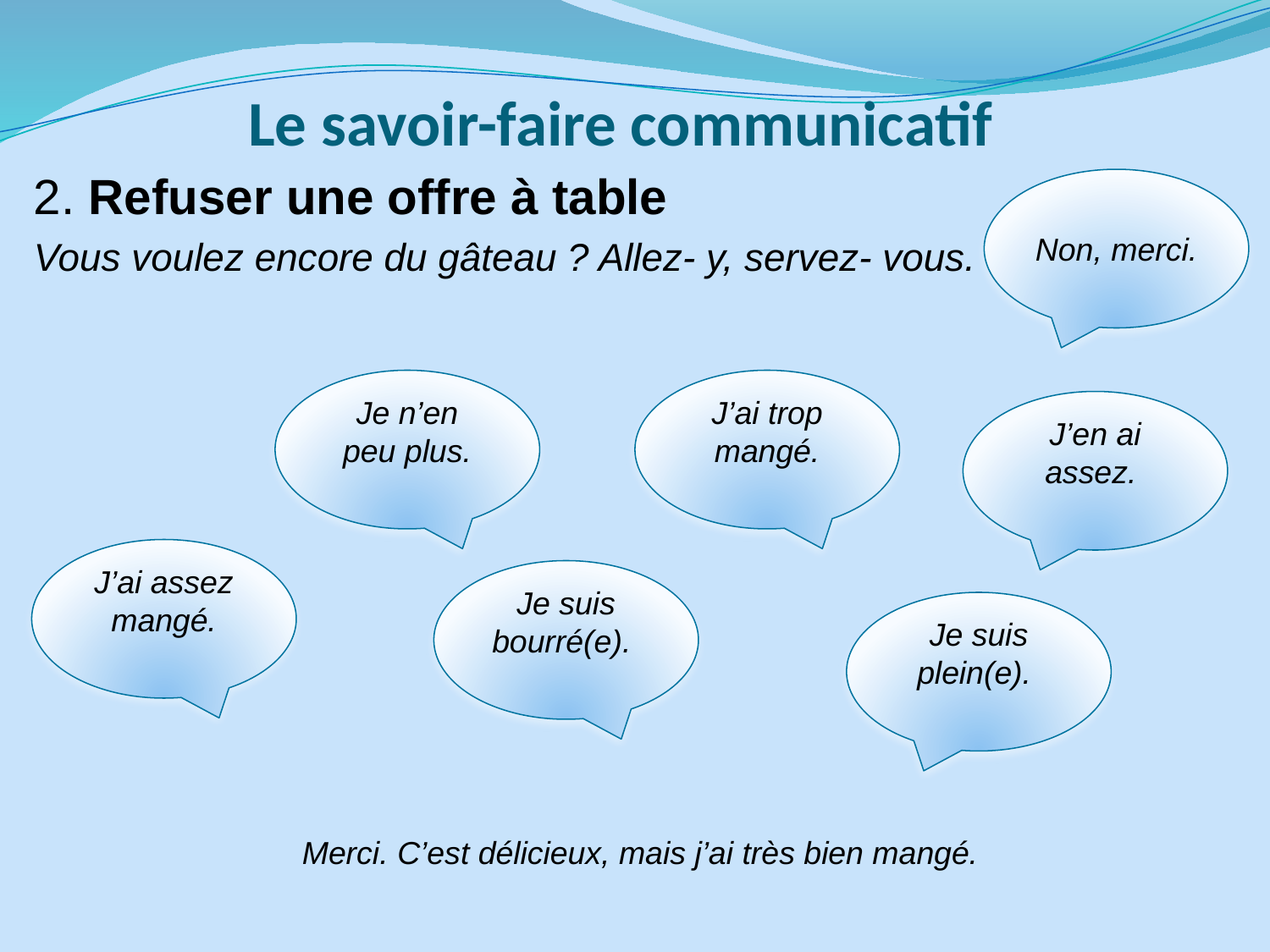

# Le savoir-faire communicatif
2. Refuser une offre à table
Vous voulez encore du gâteau ? Allez- y, servez- vous.
Non, merci.
Je n’en peu plus.

J’ai trop mangé.

J’en ai assez.

J’ai assez mangé.

Je suis bourré(e).

Je suis plein(e).

Merci. C’est délicieux, mais j’ai très bien mangé.